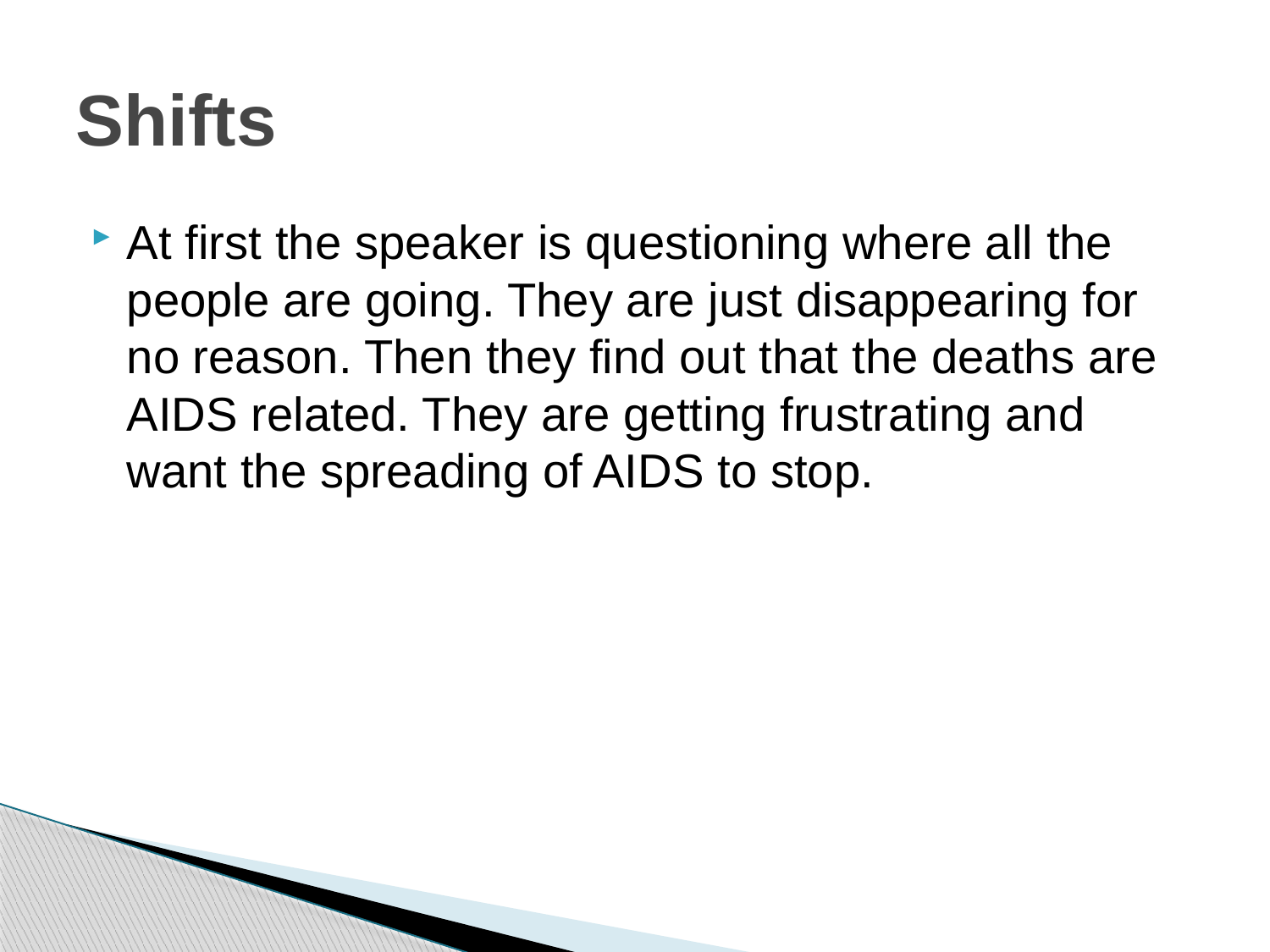

# Shifts
At first the speaker is questioning where all the people are going. They are just disappearing for no reason. Then they find out that the deaths are AIDS related. They are getting frustrating and want the spreading of AIDS to stop.